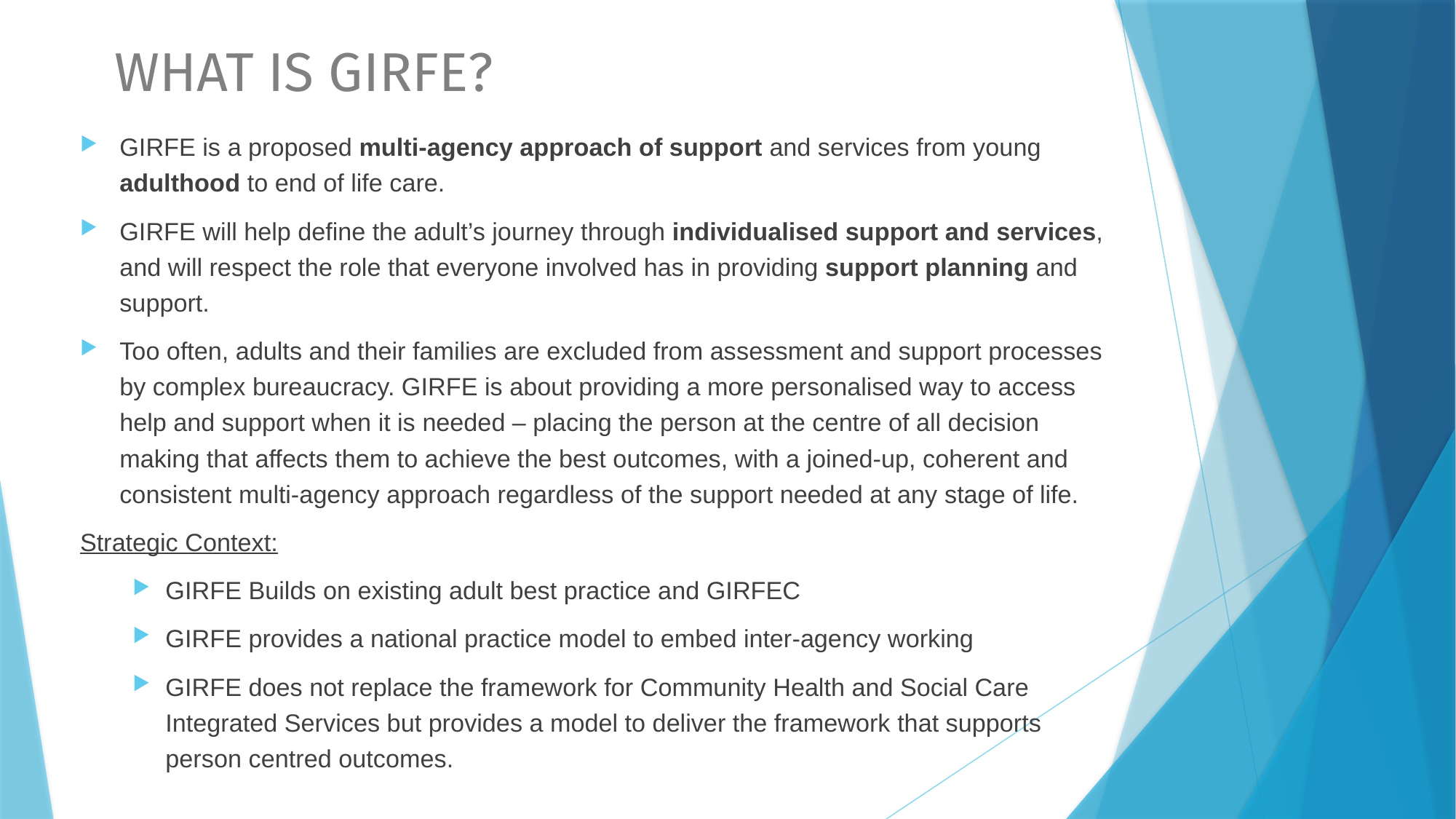

# WHAT IS GIRFE?
GIRFE is a proposed multi-agency approach of support and services from young adulthood to end of life care.
GIRFE will help define the adult’s journey through individualised support and services, and will respect the role that everyone involved has in providing support planning and support.
Too often, adults and their families are excluded from assessment and support processes by complex bureaucracy. GIRFE is about providing a more personalised way to access help and support when it is needed – placing the person at the centre of all decision making that affects them to achieve the best outcomes, with a joined-up, coherent and consistent multi-agency approach regardless of the support needed at any stage of life.
Strategic Context:
GIRFE Builds on existing adult best practice and GIRFEC
GIRFE provides a national practice model to embed inter-agency working
GIRFE does not replace the framework for Community Health and Social Care Integrated Services but provides a model to deliver the framework that supports person centred outcomes.